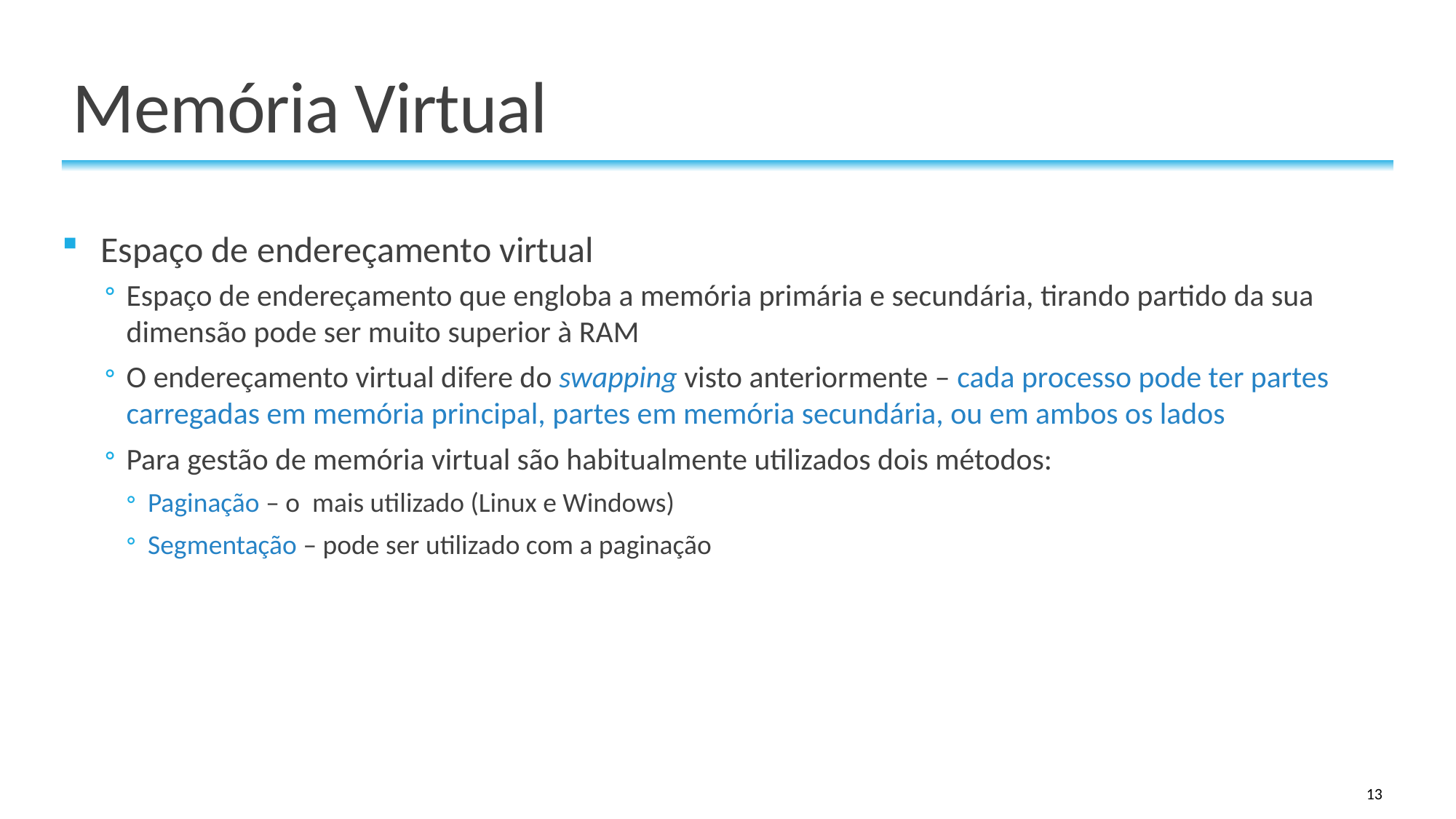

# Memória Virtual
Espaço de endereçamento virtual
Espaço de endereçamento que engloba a memória primária e secundária, tirando partido da sua dimensão pode ser muito superior à RAM
O endereçamento virtual difere do swapping visto anteriormente – cada processo pode ter partes carregadas em memória principal, partes em memória secundária, ou em ambos os lados
Para gestão de memória virtual são habitualmente utilizados dois métodos:
Paginação – o  mais utilizado (Linux e Windows)
Segmentação – pode ser utilizado com a paginação
13